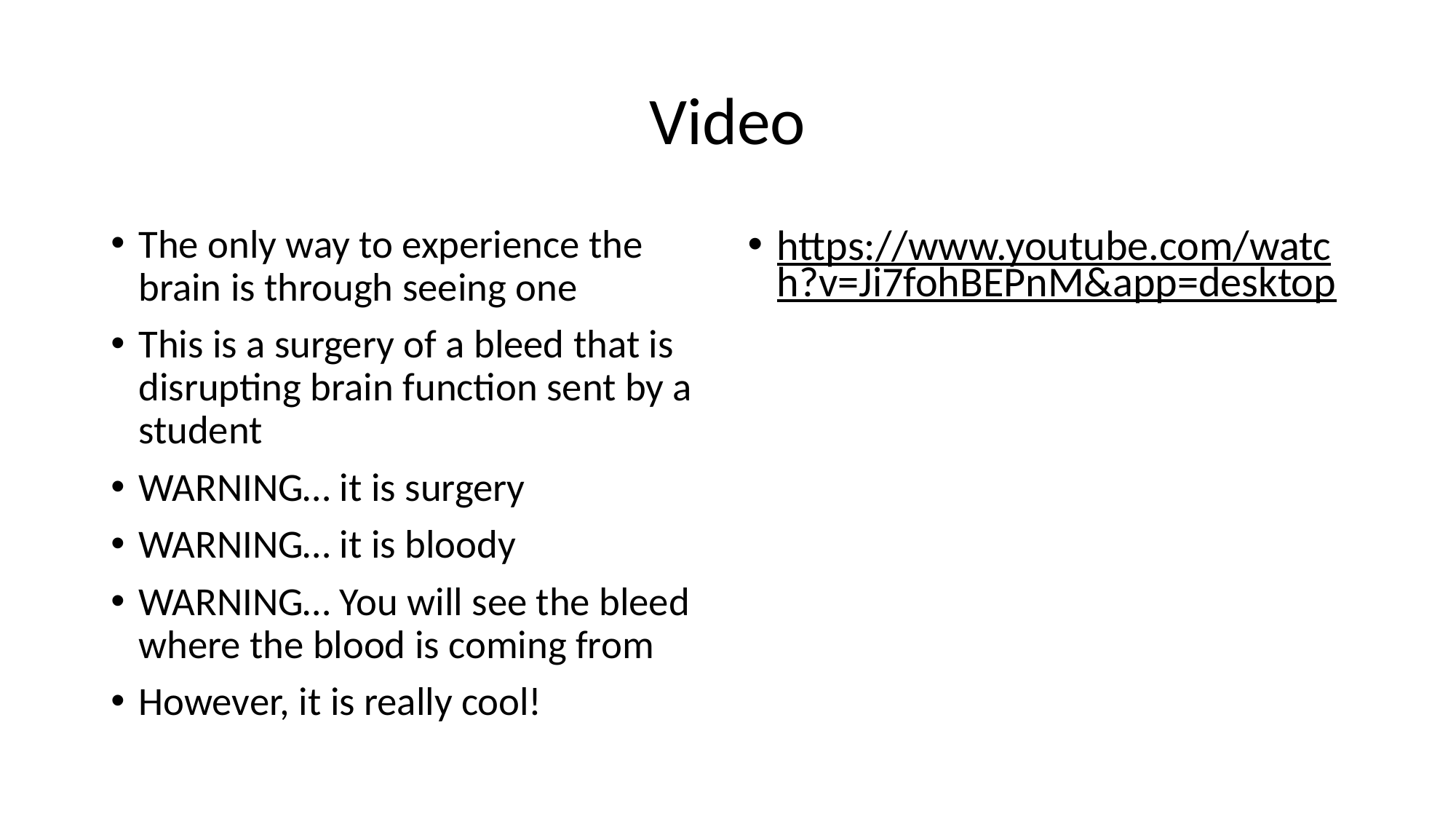

# Video
The only way to experience the brain is through seeing one
This is a surgery of a bleed that is disrupting brain function sent by a student
WARNING… it is surgery
WARNING… it is bloody
WARNING… You will see the bleed where the blood is coming from
However, it is really cool!
https://www.youtube.com/watch?v=Ji7fohBEPnM&app=desktop